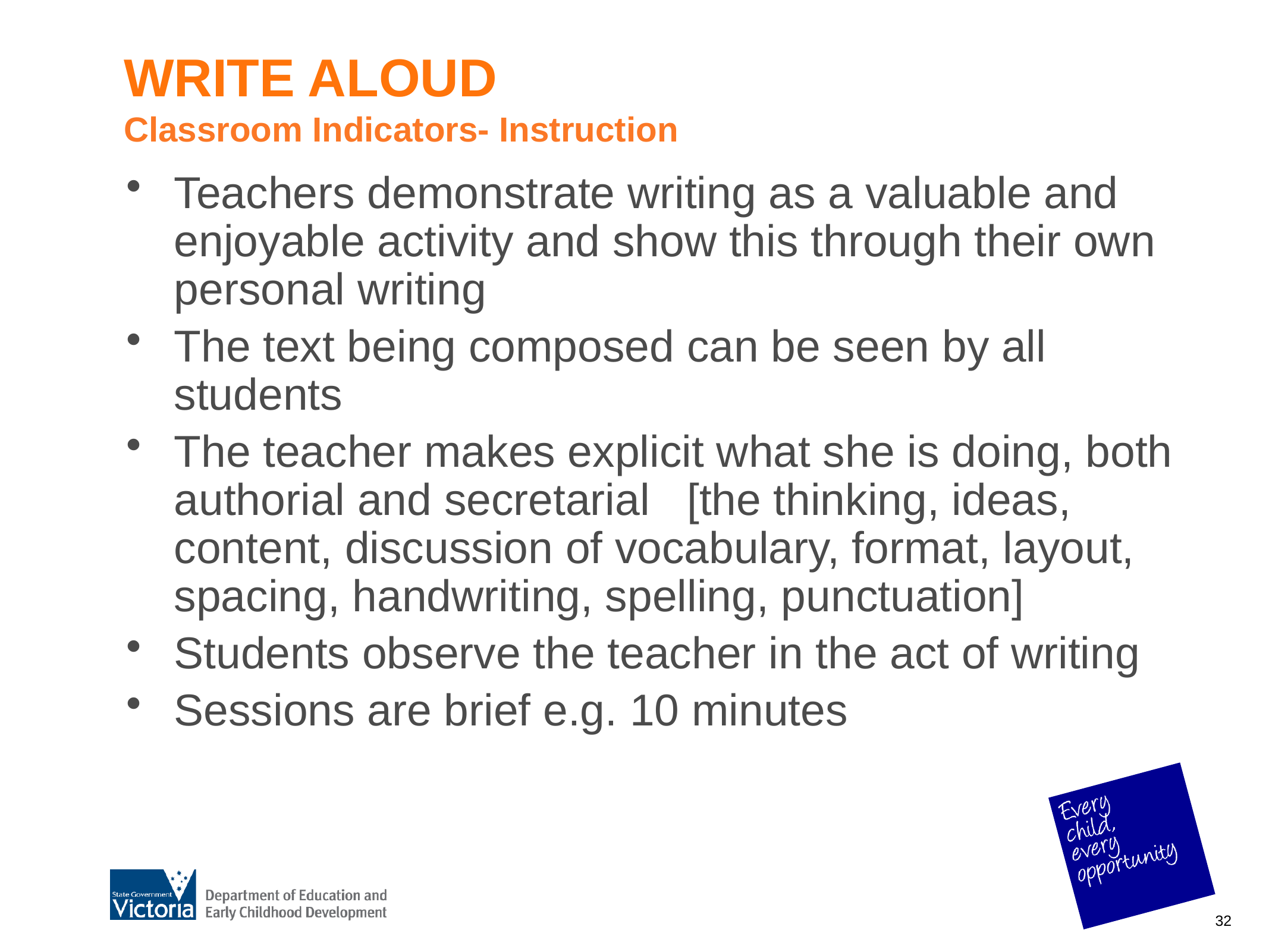

# WRITE ALOUD Classroom Indicators- Instruction
Teachers demonstrate writing as a valuable and enjoyable activity and show this through their own personal writing
The text being composed can be seen by all students
The teacher makes explicit what she is doing, both authorial and secretarial   [the thinking, ideas, content, discussion of vocabulary, format, layout, spacing, handwriting, spelling, punctuation]
Students observe the teacher in the act of writing
Sessions are brief e.g. 10 minutes

32